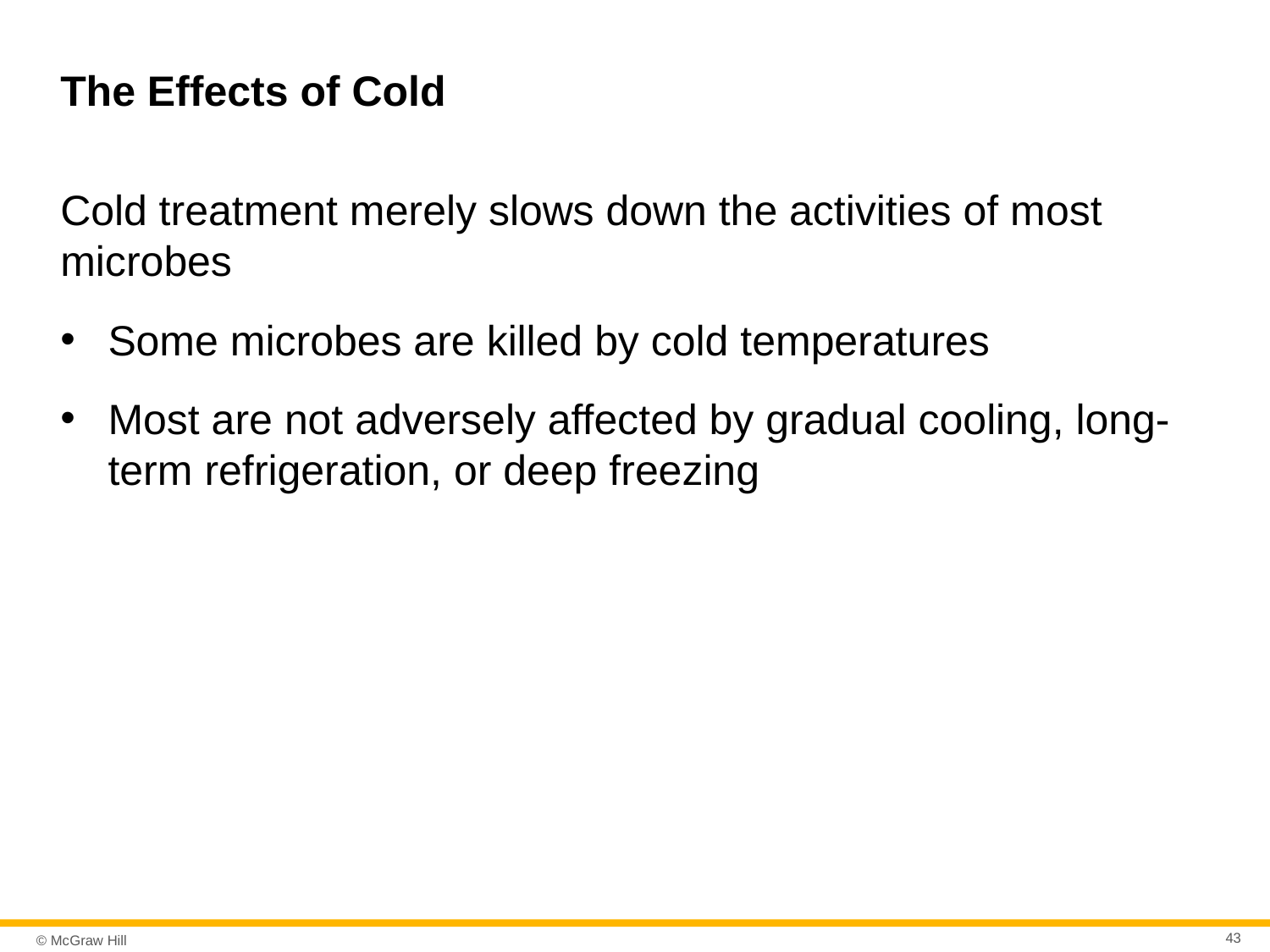

# The Effects of Cold
Cold treatment merely slows down the activities of most microbes
Some microbes are killed by cold temperatures
Most are not adversely affected by gradual cooling, long-term refrigeration, or deep freezing